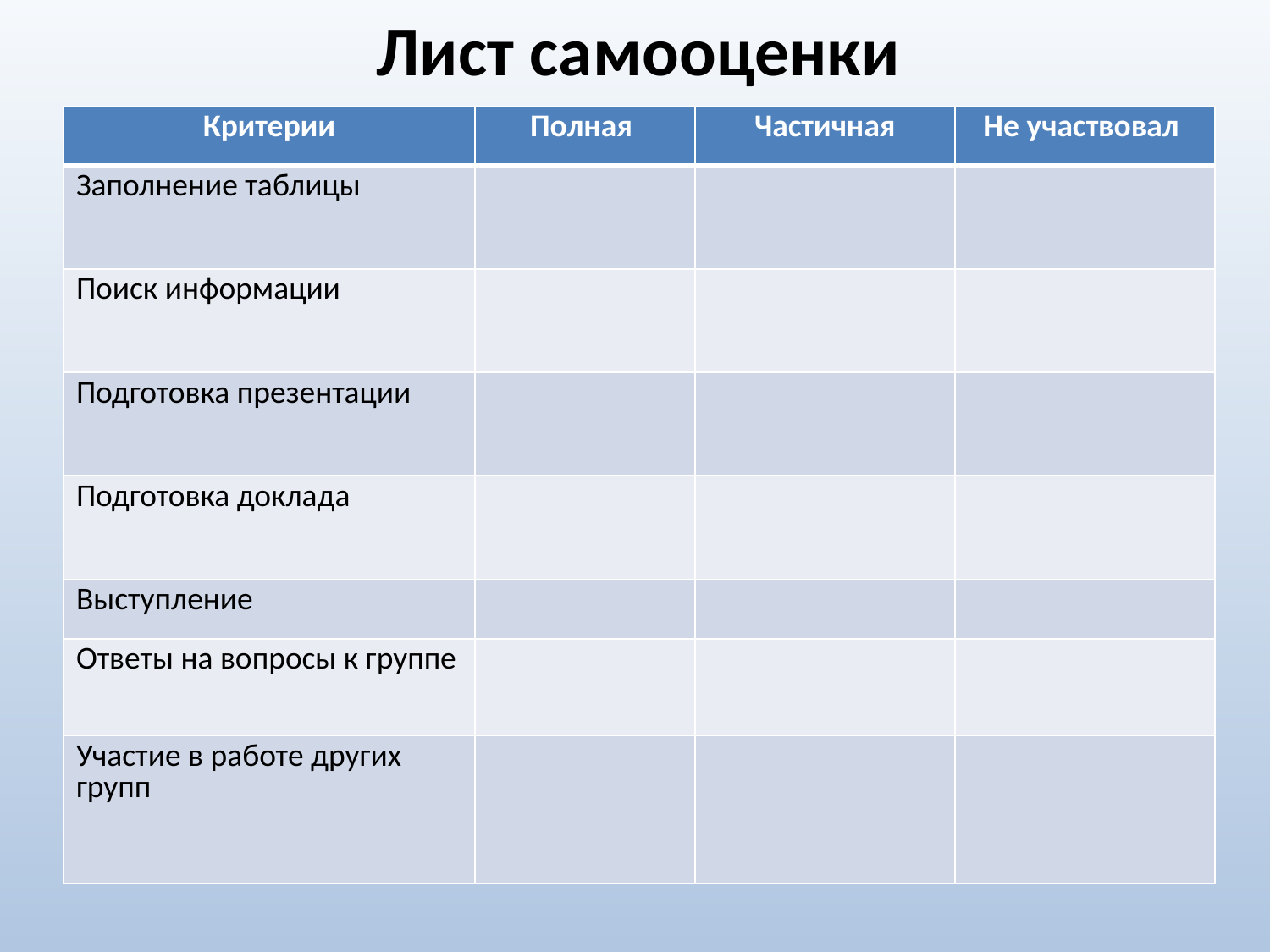

# Лист самооценки
| Критерии | Полная | Частичная | Не участвовал |
| --- | --- | --- | --- |
| Заполнение таблицы |  |  |  |
| Поиск информации |  |  |  |
| Подготовка презентации |  |  |  |
| Подготовка доклада |  |  |  |
| Выступление |  |  |  |
| Ответы на вопросы к группе |  |  |  |
| Участие в работе других групп |  |  |  |